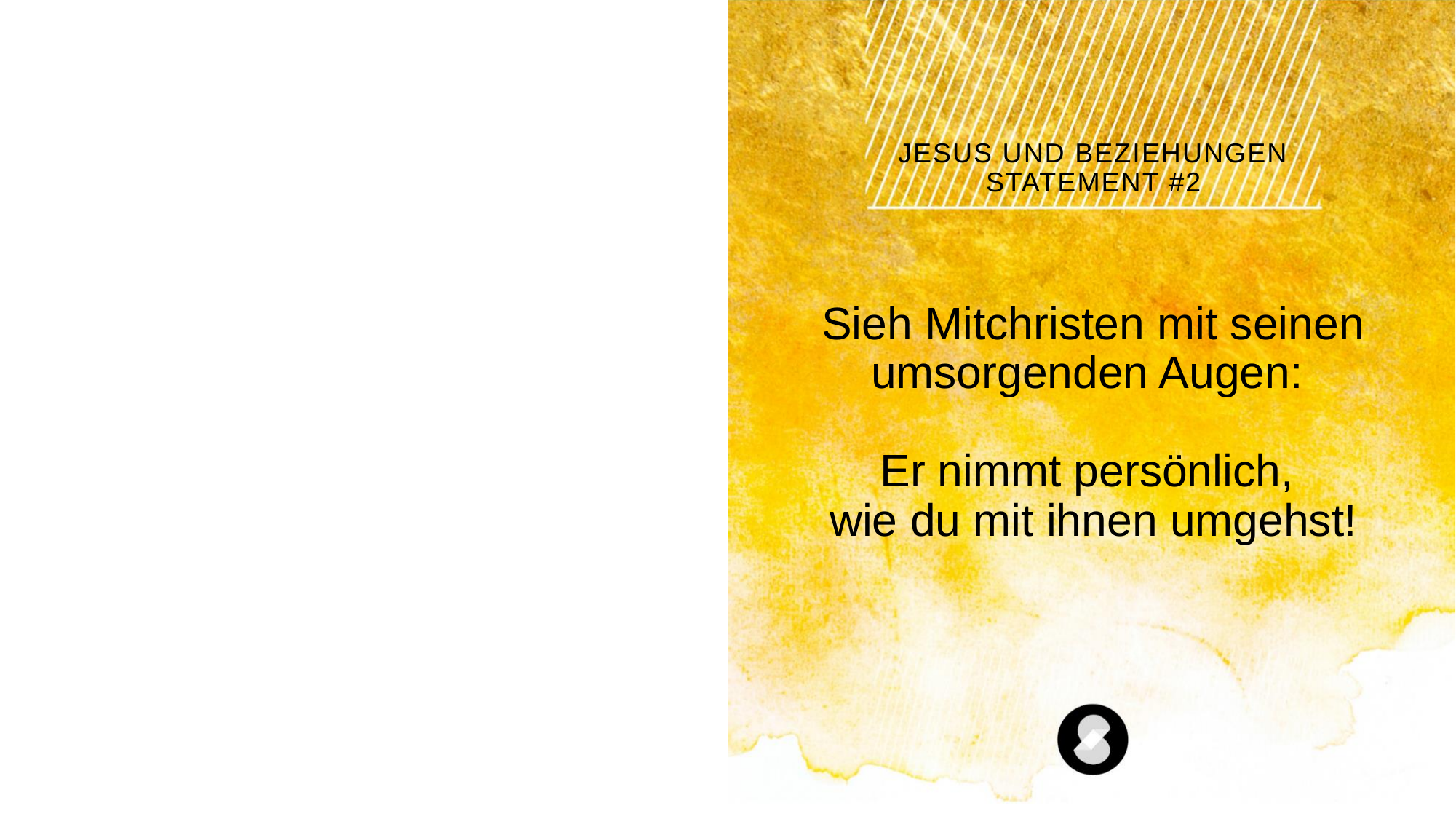

Jesus und Beziehungen
Statement #2
Sieh Mitchristen mit seinen umsorgenden Augen:
Er nimmt persönlich,
wie du mit ihnen umgehst!